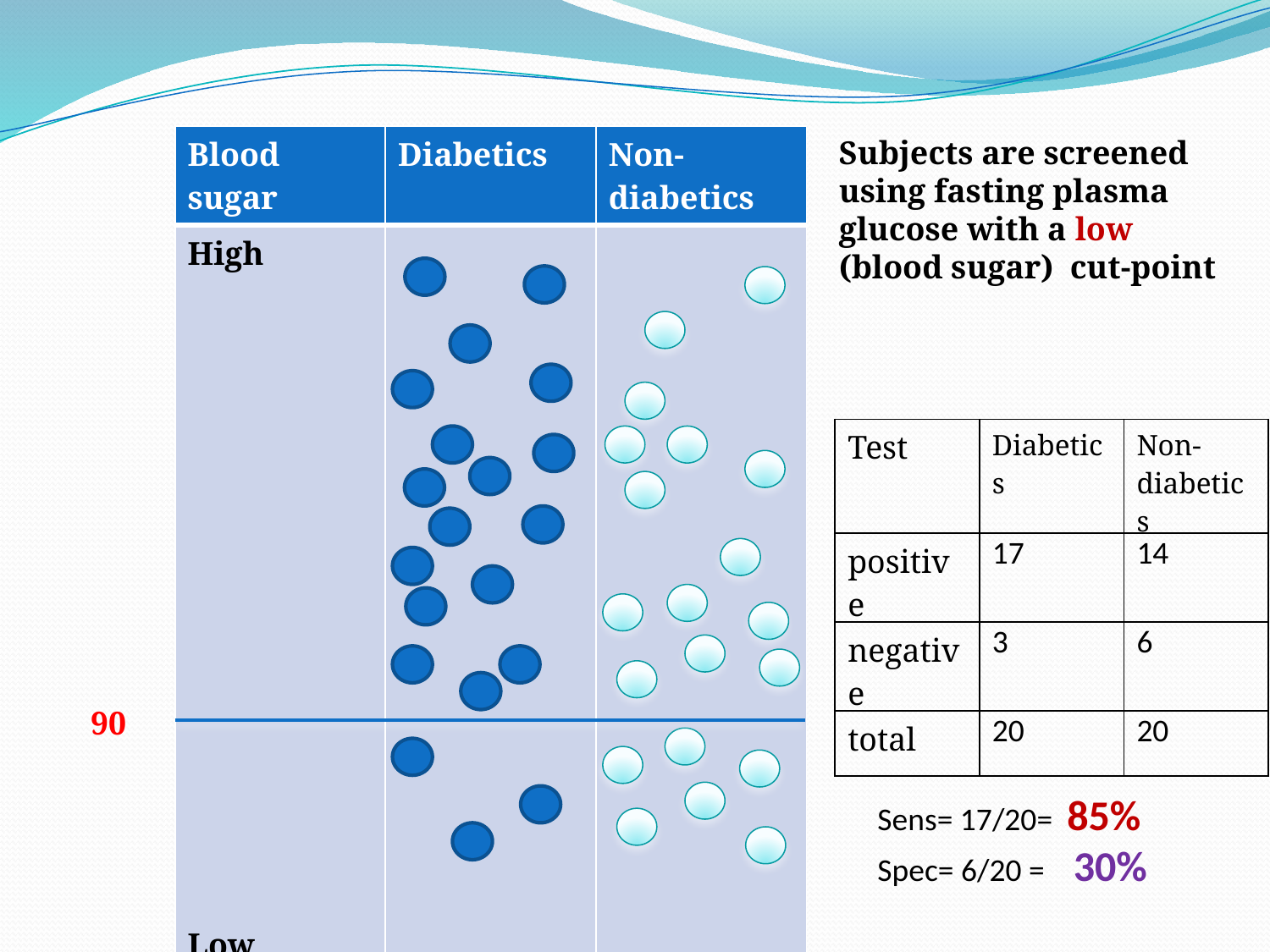

| Blood sugar | Diabetics | Non-diabetics |
| --- | --- | --- |
| High Low |  |  |
Subjects are screened
using fasting plasma
glucose with a low
(blood sugar)  cut-point

| Test | Diabetics | Non-diabetics |
| --- | --- | --- |
| positive | 17 | 14 |
| negative | 3 | 6 |
| total | 20 | 20 |

90

Sens= 17/20=  85%
Spec= 6/20 =    30%